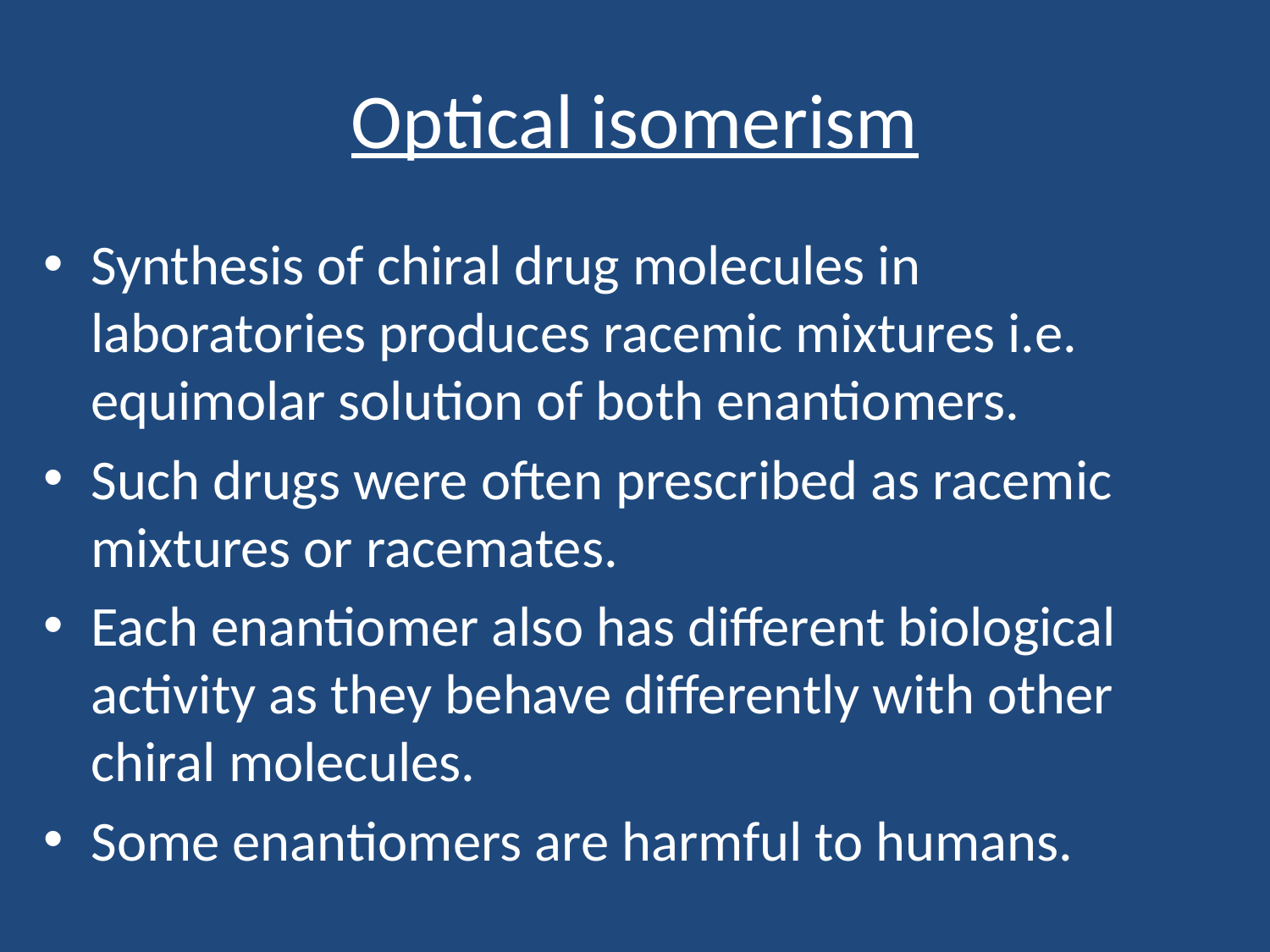

# Optical isomerism
Synthesis of chiral drug molecules in laboratories produces racemic mixtures i.e. equimolar solution of both enantiomers.
Such drugs were often prescribed as racemic mixtures or racemates.
Each enantiomer also has different biological activity as they behave differently with other chiral molecules.
Some enantiomers are harmful to humans.